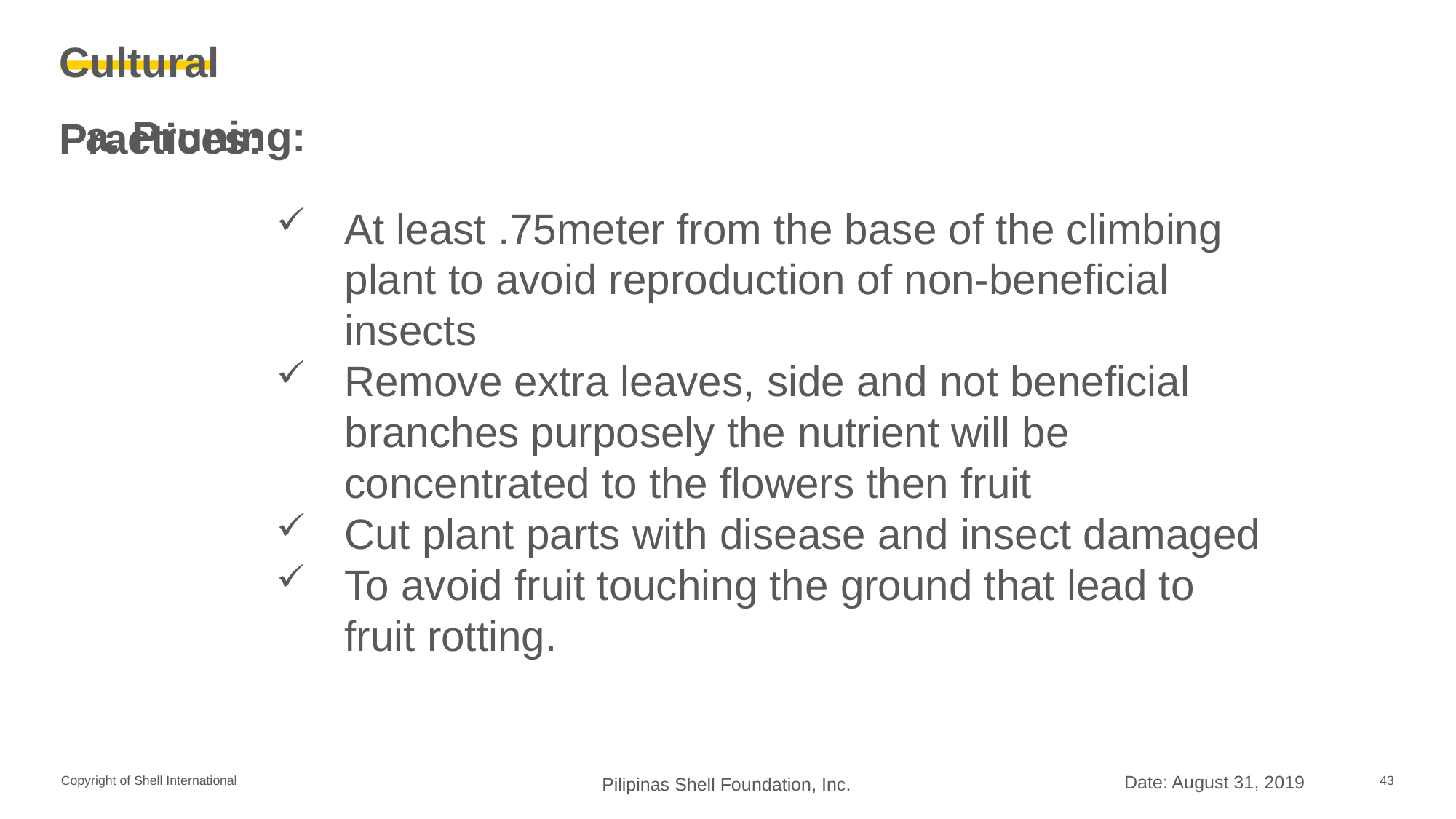

Cultural Practices:
a. Pruning:

At least .75meter from the base of the climbing plant to avoid reproduction of non-beneficial insects
Remove extra leaves, side and not beneficial branches purposely the nutrient will be concentrated to the flowers then fruit
Cut plant parts with disease and insect damaged
To avoid fruit touching the ground that lead to fruit rotting.

Date: August 31, 2019
Pilipinas Shell Foundation, Inc.
43